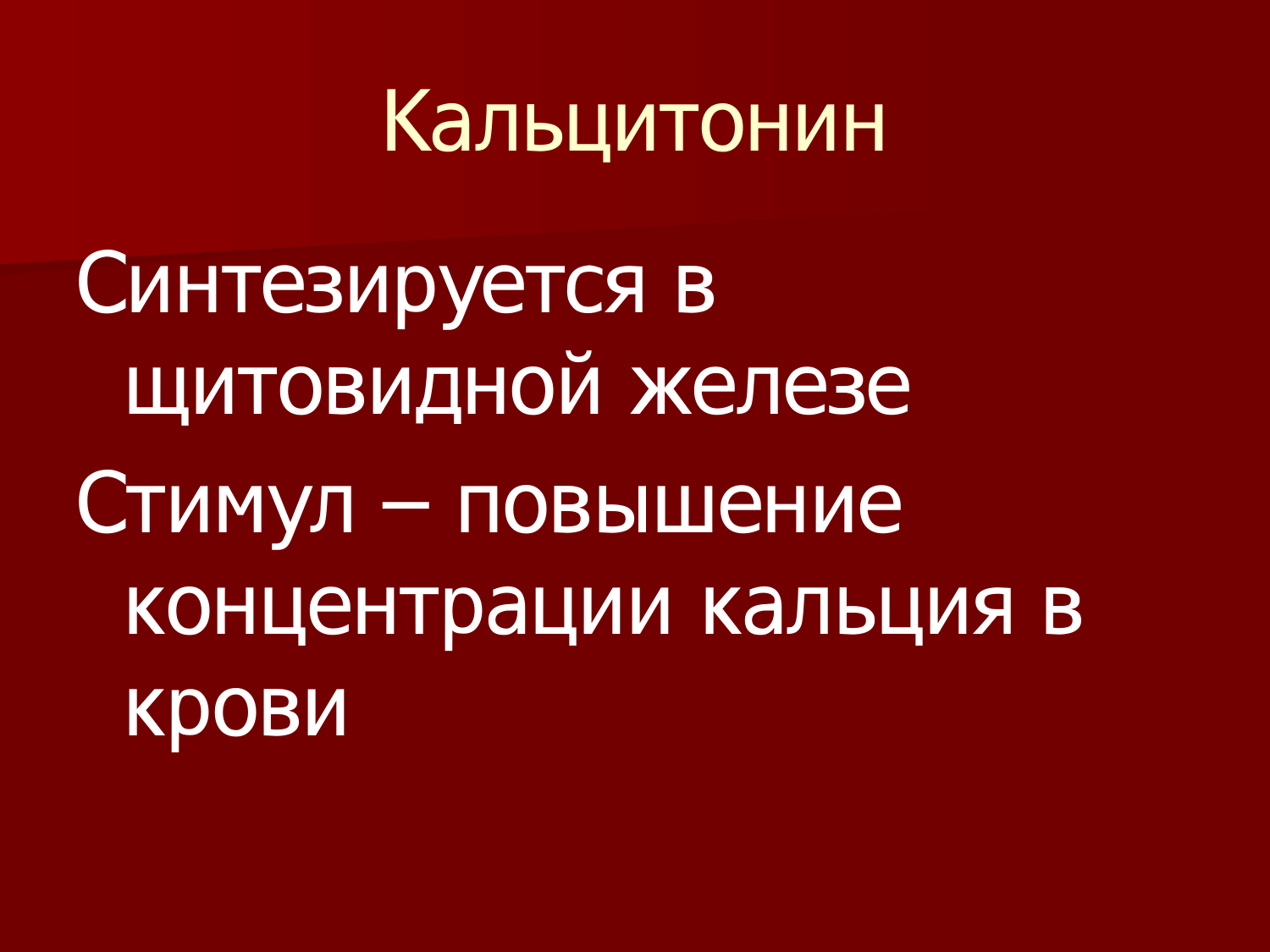

# Кальцитонин
Синтезируется в щитовидной железе
Стимул – повышение концентрации кальция в крови